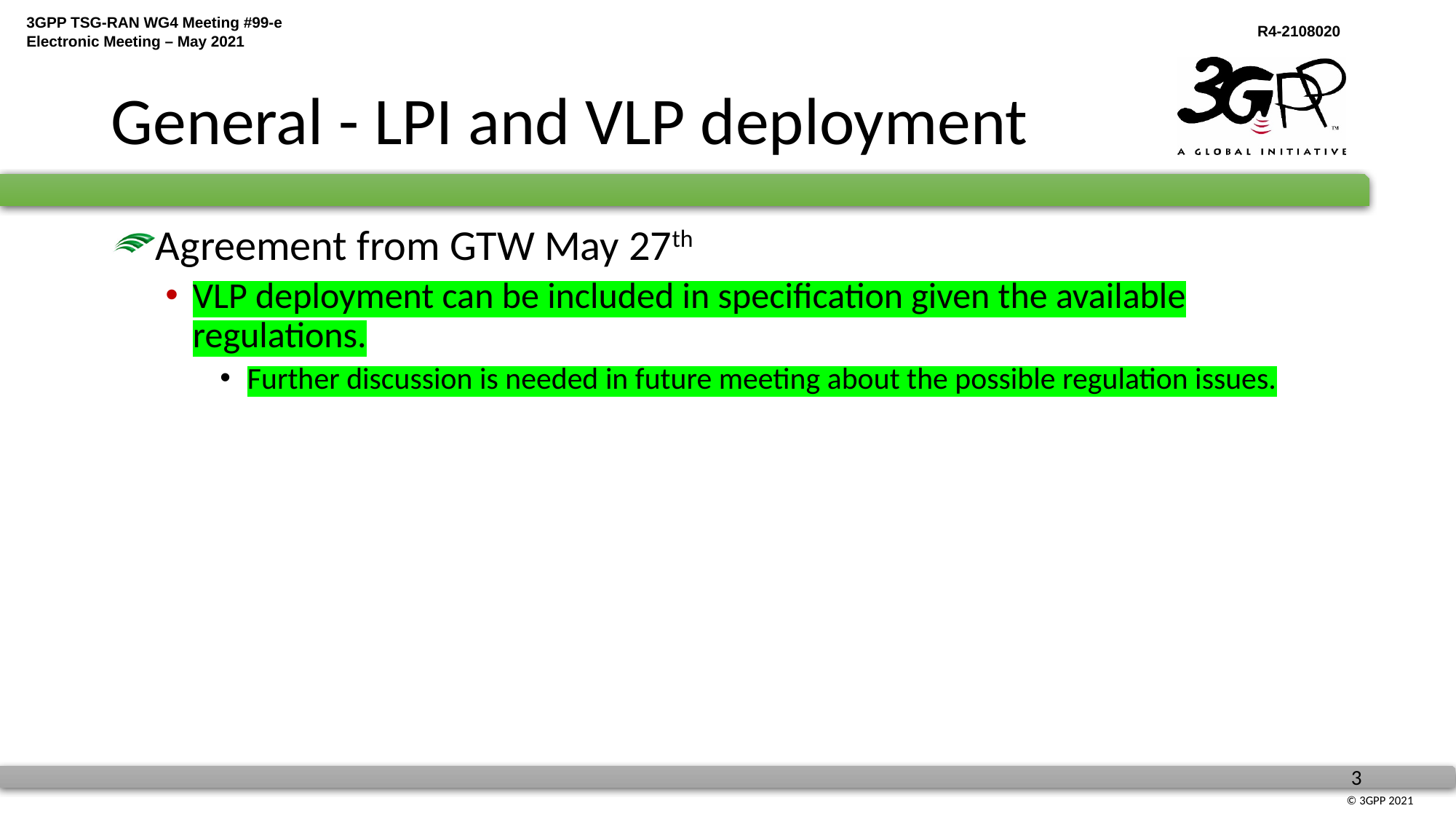

# General - LPI and VLP deployment
Agreement from GTW May 27th
VLP deployment can be included in specification given the available regulations.
Further discussion is needed in future meeting about the possible regulation issues.